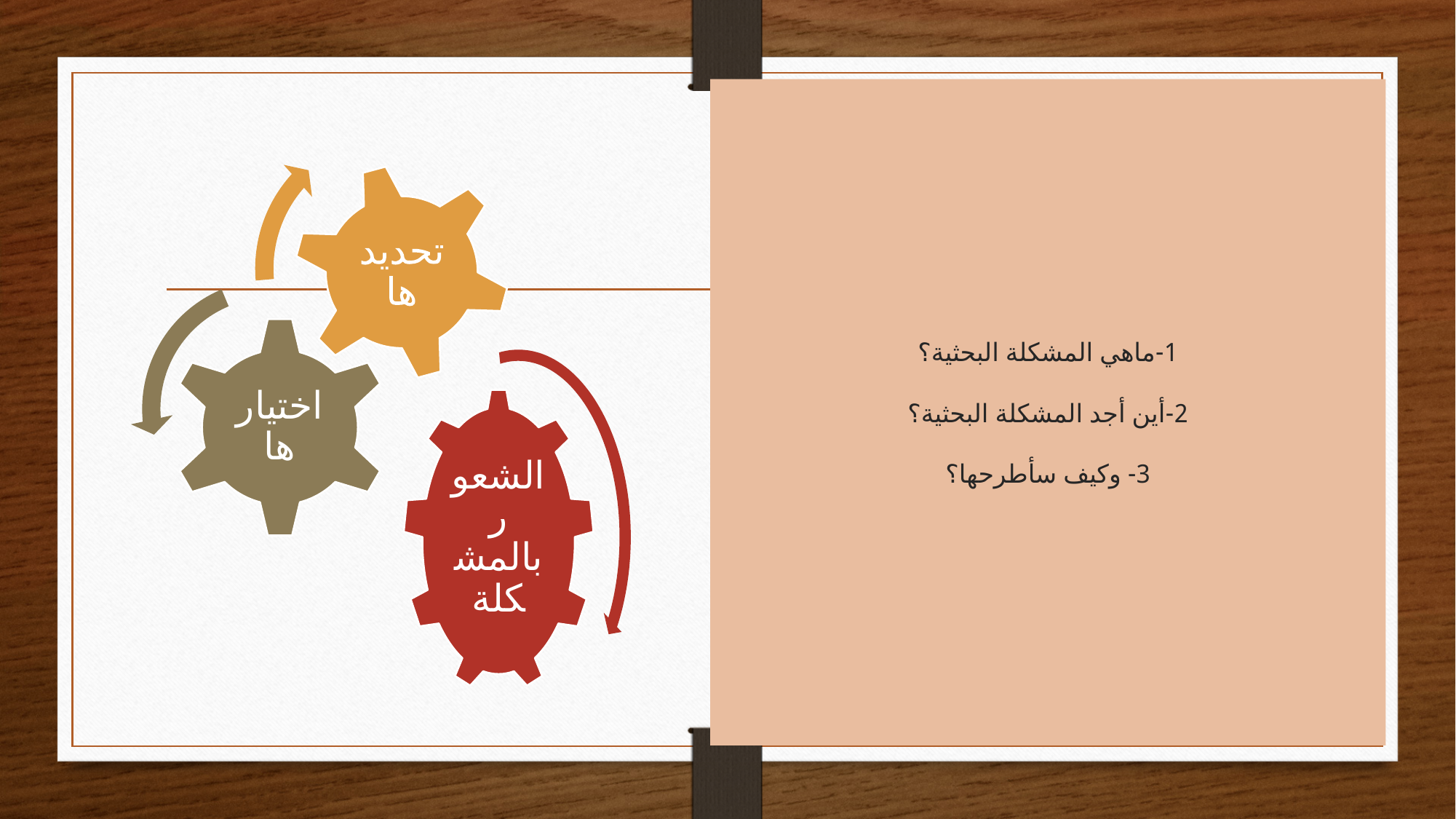

# 1-ماهي المشكلة البحثية؟ 2-أين أجد المشكلة البحثية؟ 3- وكيف سأطرحها؟
الشعور بالمشكلة
اختيارها
تحديدها